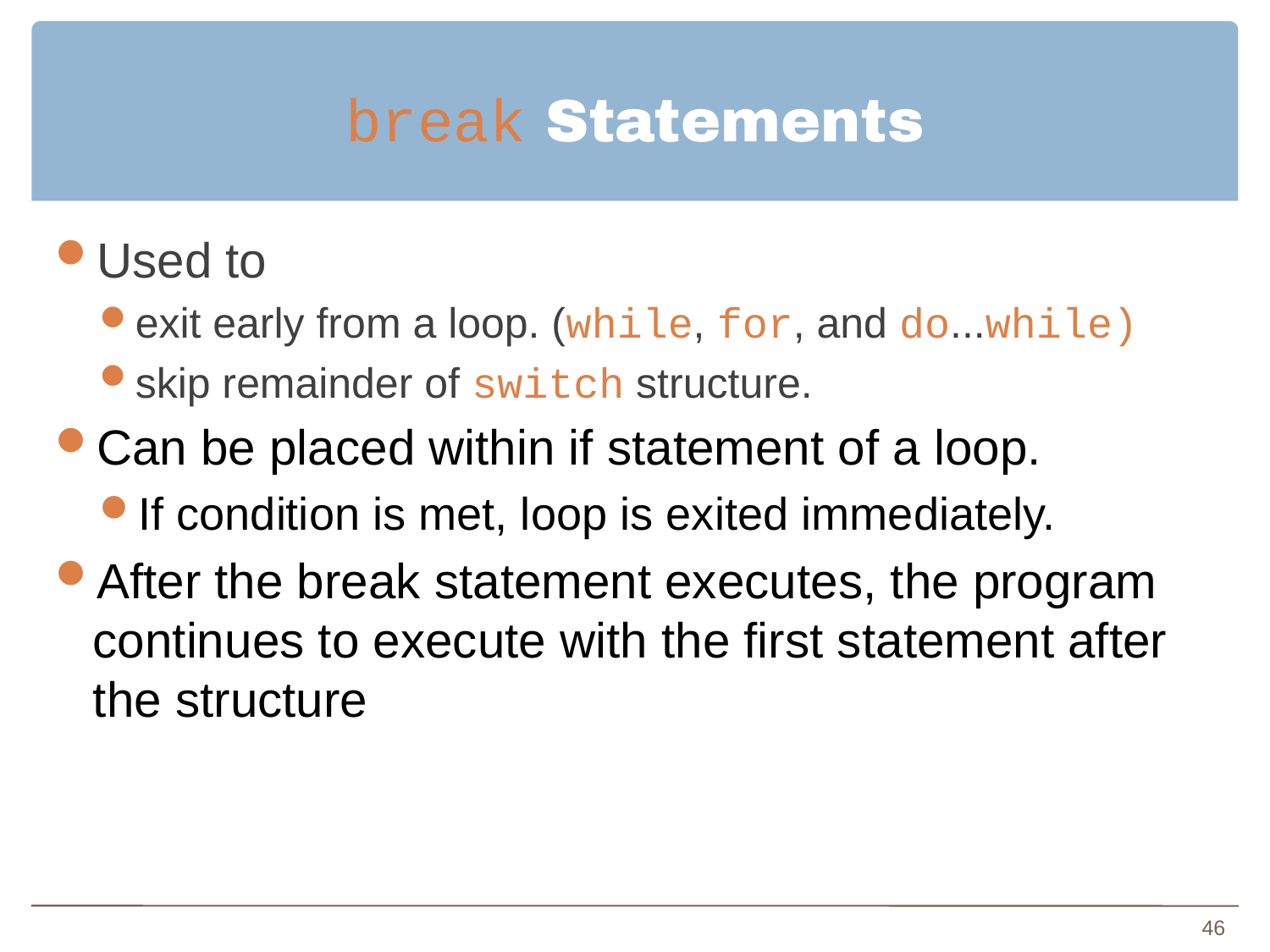

# break Statements
Used to
exit early from a loop. (while, for, and do...while)
skip remainder of switch structure.
Can be placed within if statement of a loop.
If condition is met, loop is exited immediately.
After the break statement executes, the program continues to execute with the first statement after the structure
46